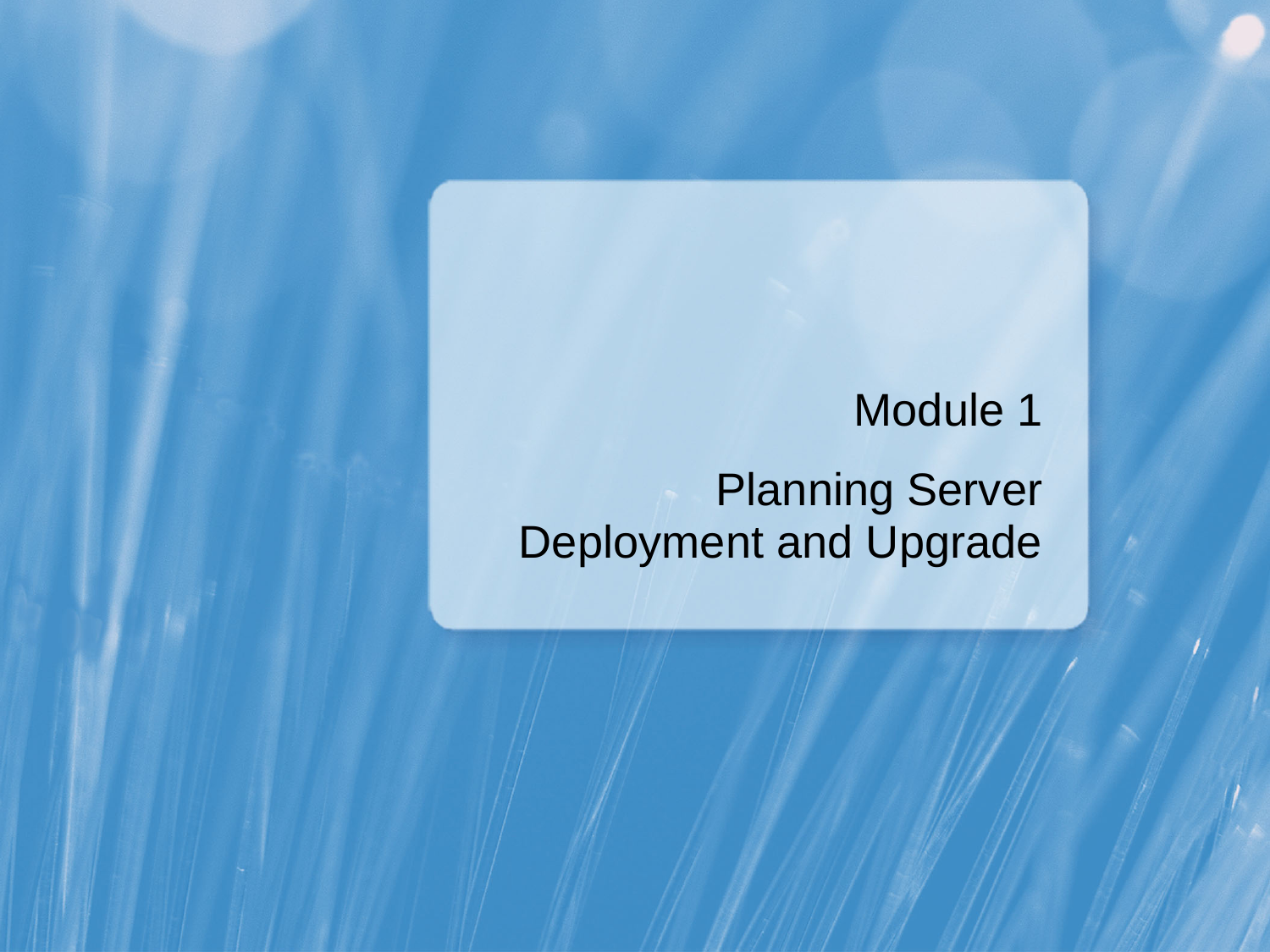

Module 1
Planning Server Deployment and Upgrade